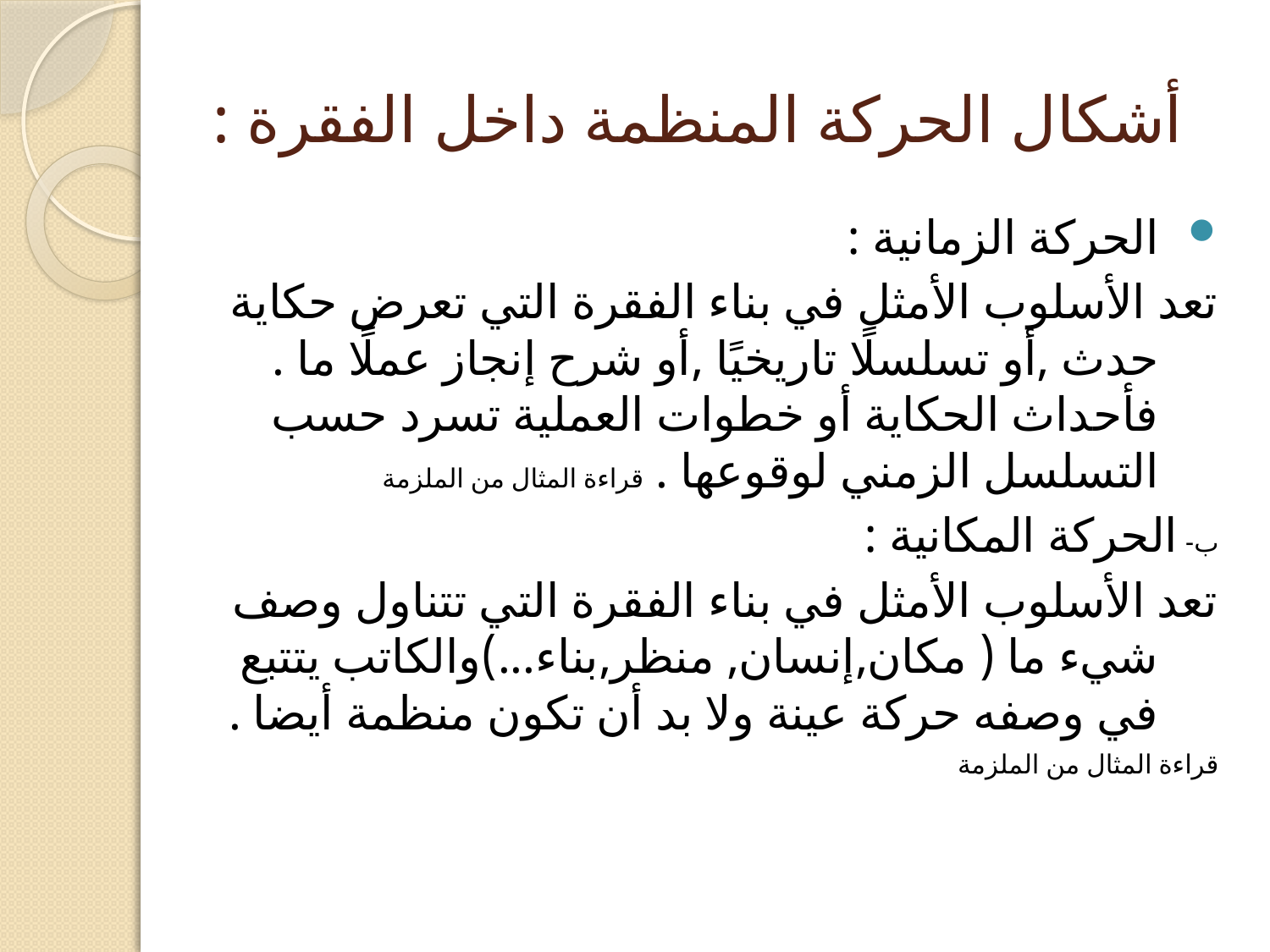

# أشكال الحركة المنظمة داخل الفقرة :
الحركة الزمانية :
تعد الأسلوب الأمثل في بناء الفقرة التي تعرض حكاية حدث ,أو تسلسلًا تاريخيًا ,أو شرح إنجاز عملًا ما .  فأحداث الحكاية أو خطوات العملية تسرد حسب التسلسل الزمني لوقوعها . قراءة المثال من الملزمة
ب- الحركة المكانية :
تعد الأسلوب الأمثل في بناء الفقرة التي تتناول وصف شيء ما ( مكان,إنسان, منظر,بناء...)والكاتب يتتبع في وصفه حركة عينة ولا بد أن تكون منظمة أيضا .
قراءة المثال من الملزمة